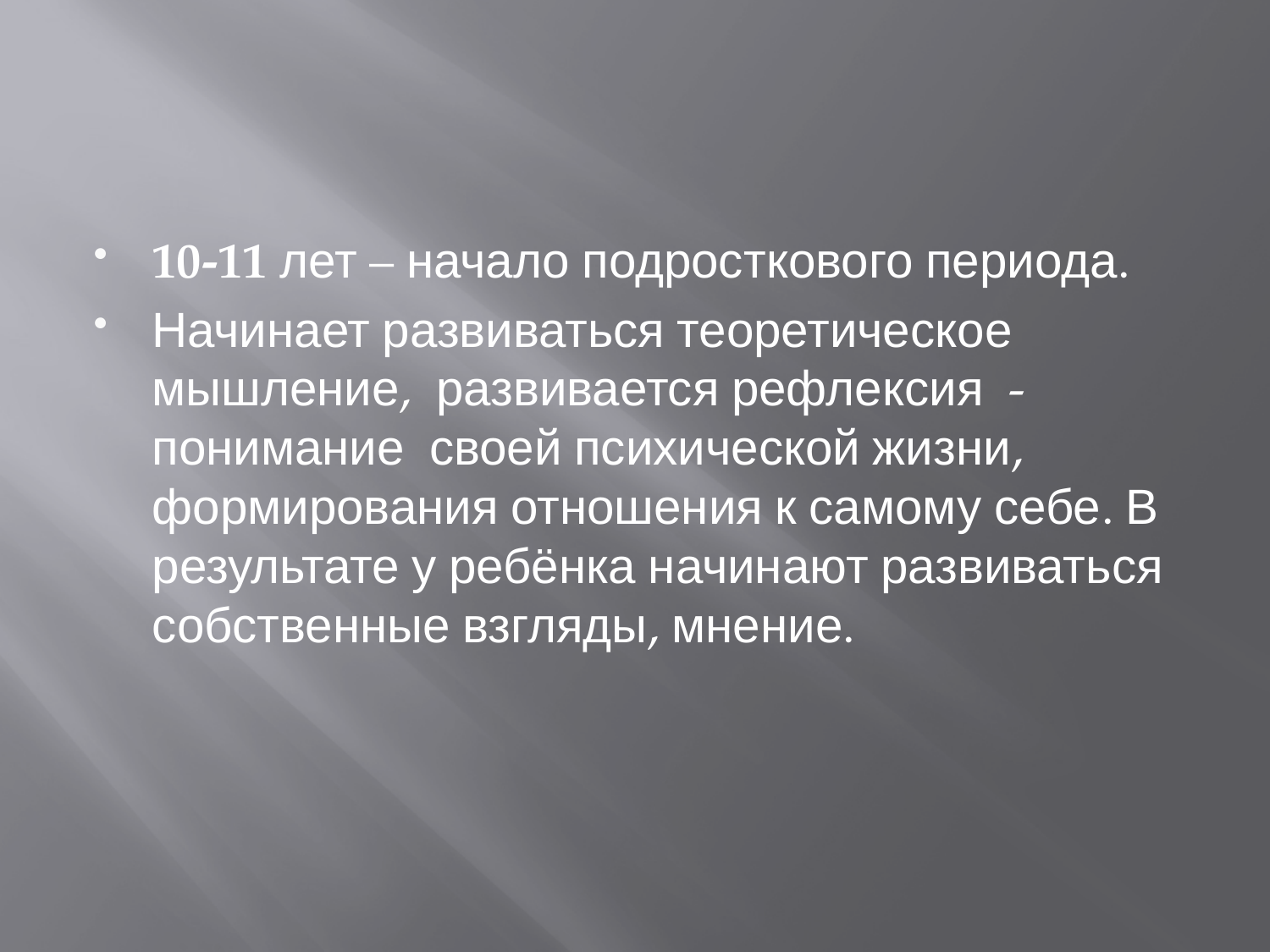

#
10-11 лет – начало подросткового периода.
Начинает развиваться теоретическое мышление,  развивается рефлексия  - понимание  своей психической жизни, формирования отношения к самому себе. В результате у ребёнка начинают развиваться собственные взгляды, мнение.